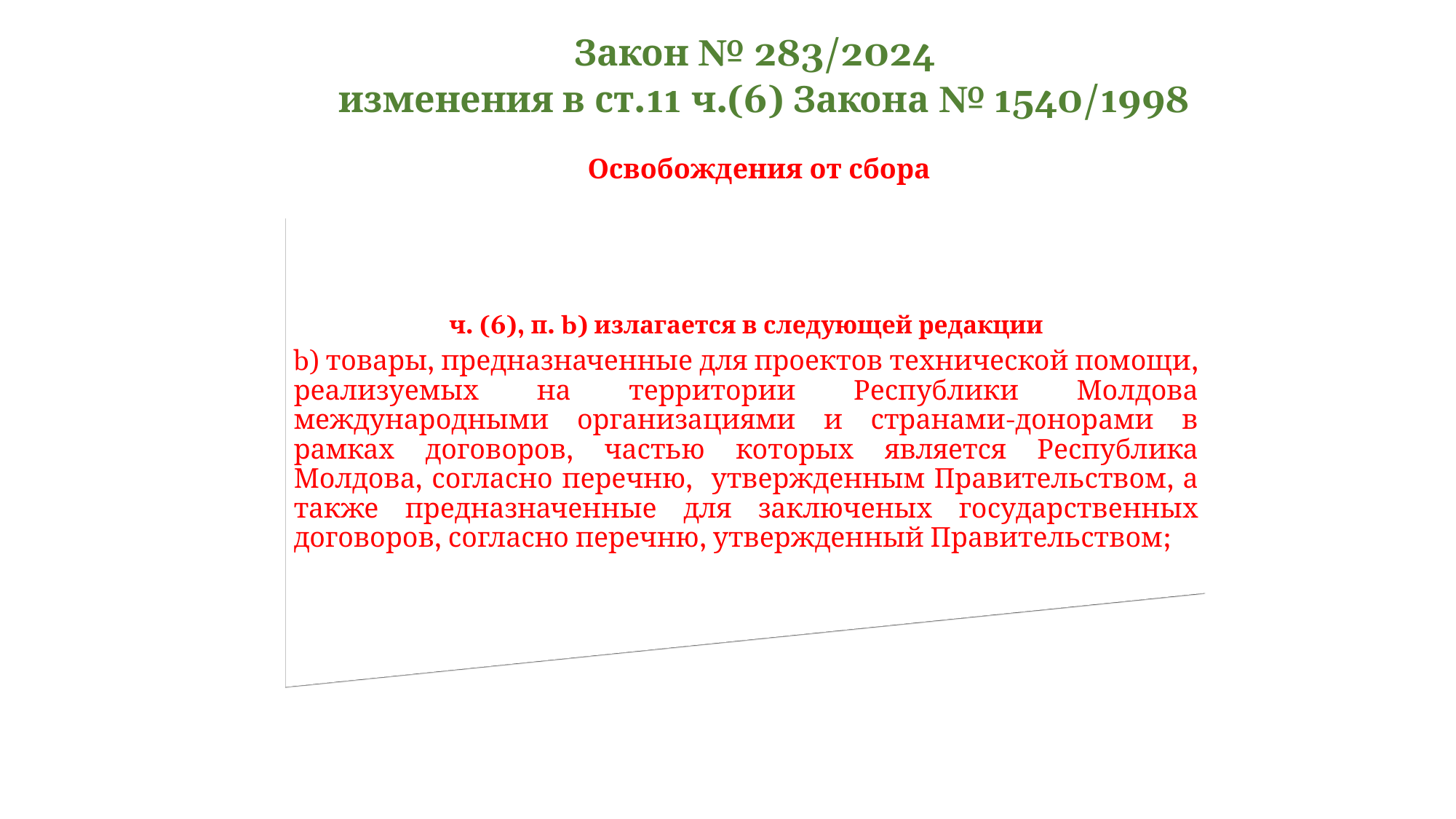

# Закон № 283/2024 изменения в ст.11 ч.(6) Закона № 1540/1998
Освобождения от сбора

ч. (6), п. b) излагается в следующей редакции
b) товары, предназначенные для проектов технической помощи, реализуемых на территории Республики Молдова международными организациями и странами-донорами в рамках договоров, частью которых является Республика Молдова, согласно перечню,  утвержденным Правительством, а также предназначенные для заключеных государственных договоров, согласно перечню, утвержденный Правительством;